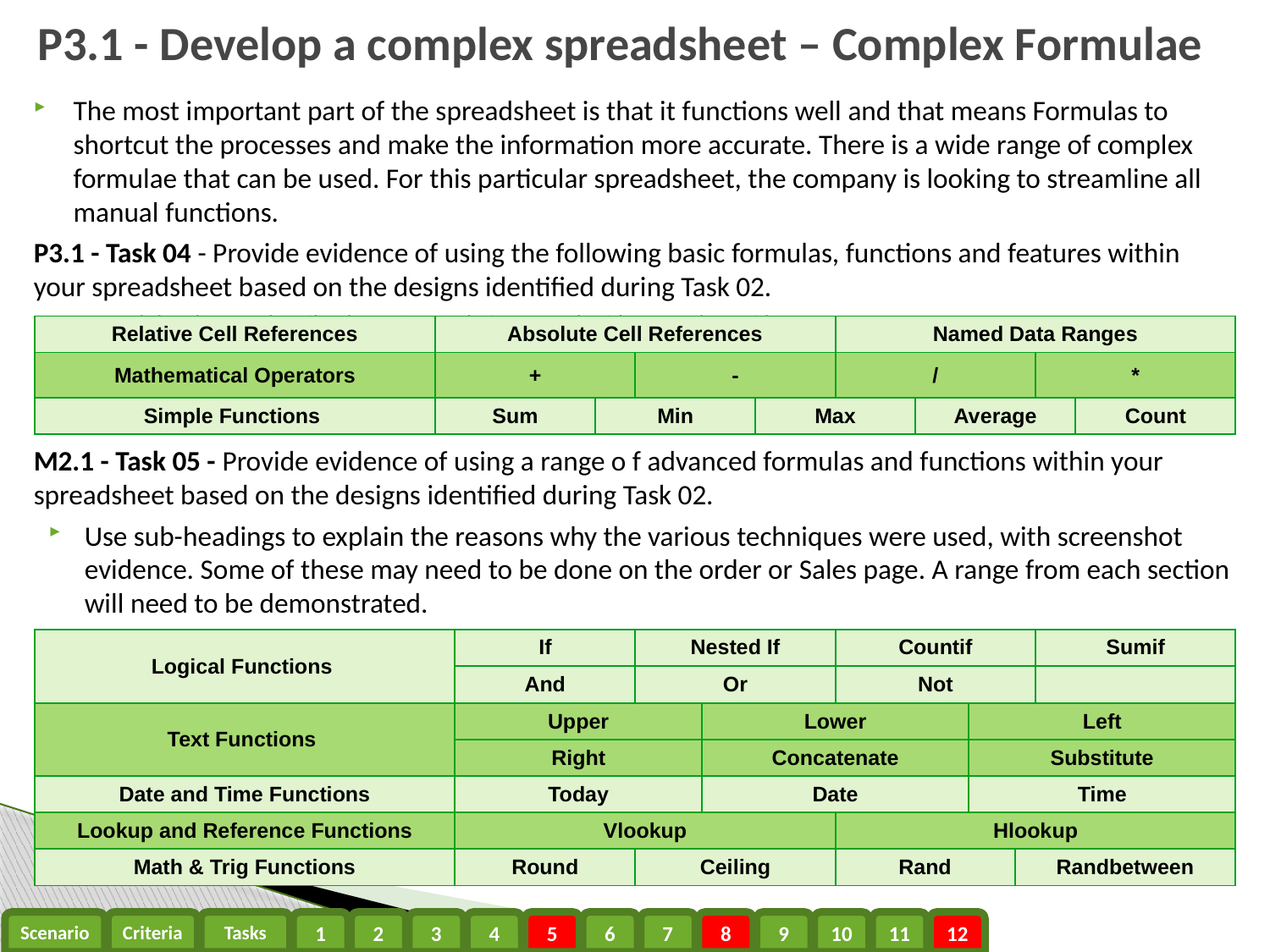

# P3.1 - Develop a complex spreadsheet – Complex Formulae
The most important part of the spreadsheet is that it functions well and that means Formulas to shortcut the processes and make the information more accurate. There is a wide range of complex formulae that can be used. For this particular spreadsheet, the company is looking to streamline all manual functions.
P3.1 - Task 04 - Provide evidence of using the following basic formulas, functions and features within your spreadsheet based on the designs identified during Task 02.
Use sub-headings to describe the various techniques used, with screenshot evidence.

M2.1 - Task 05 - Provide evidence of using a range o f advanced formulas and functions within your spreadsheet based on the designs identified during Task 02.
Use sub-headings to explain the reasons why the various techniques were used, with screenshot evidence. Some of these may need to be done on the order or Sales page. A range from each section will need to be demonstrated.

| Relative Cell References | Absolute Cell References |  |  |  | Named Data Ranges |  |  |  |
| --- | --- | --- | --- | --- | --- | --- | --- | --- |
| Mathematical Operators | + |  | - |  | / |  | \* |  |
| Simple Functions | Sum | Min |  | Max |  | Average |  | Count |
| Logical Functions | If | Nested If |  | Countif |  |  | Sumif |
| --- | --- | --- | --- | --- | --- | --- | --- |
|  | And | Or |  | Not |  |  |  |
| Text Functions | Upper |  | Lower |  | Left |  |  |
|  | Right |  | Concatenate |  | Substitute |  |  |
| Date and Time Functions | Today |  | Date |  | Time |  |  |
| Lookup and Reference Functions | Vlookup |  |  | Hlookup |  |  |  |
| Math & Trig Functions | Round | Ceiling |  | Rand |  | Randbetween |  |